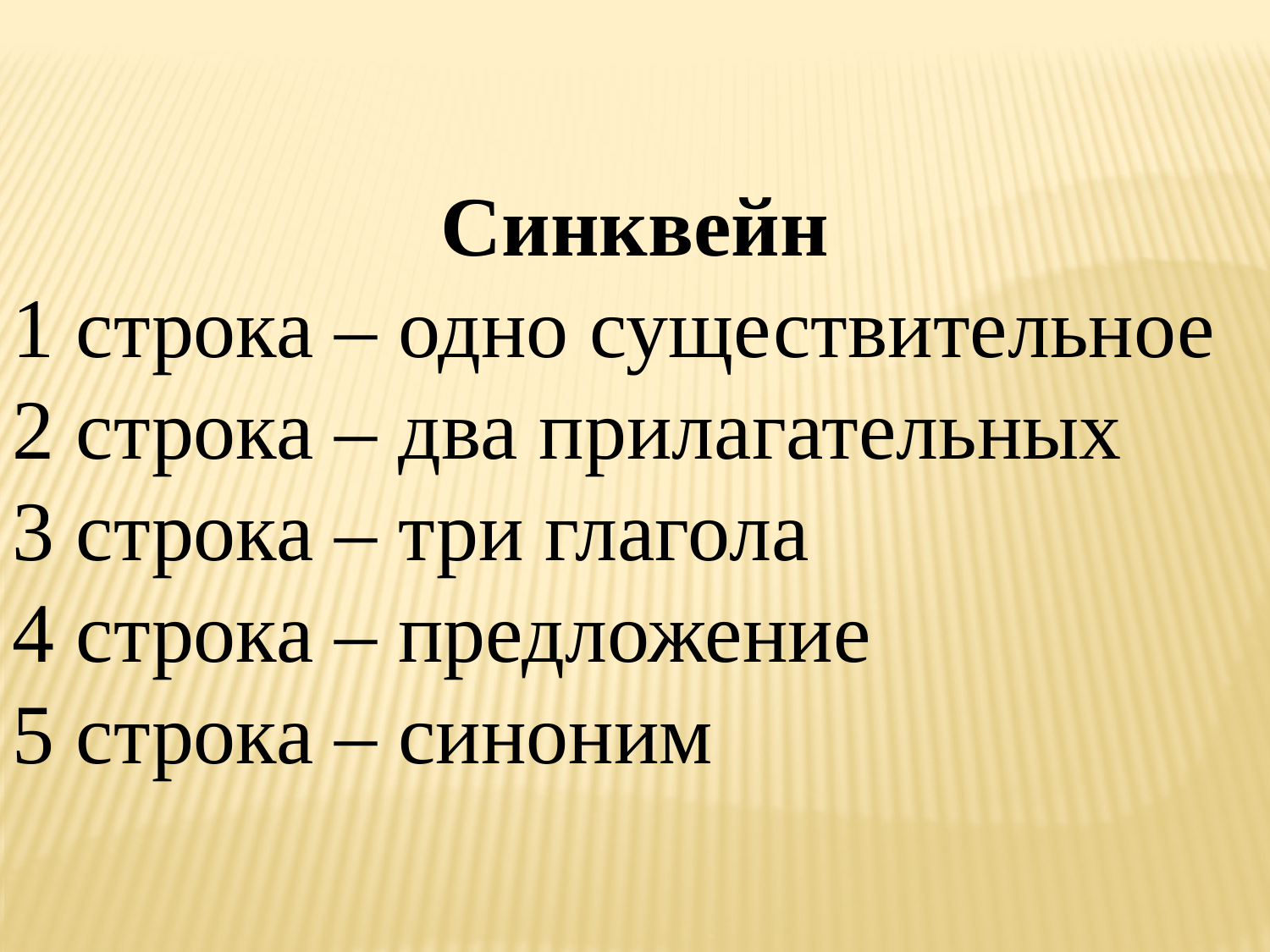

Синквейн
1 строка – одно существительное
2 строка – два прилагательных
3 строка – три глагола
4 строка – предложение
5 строка – синоним